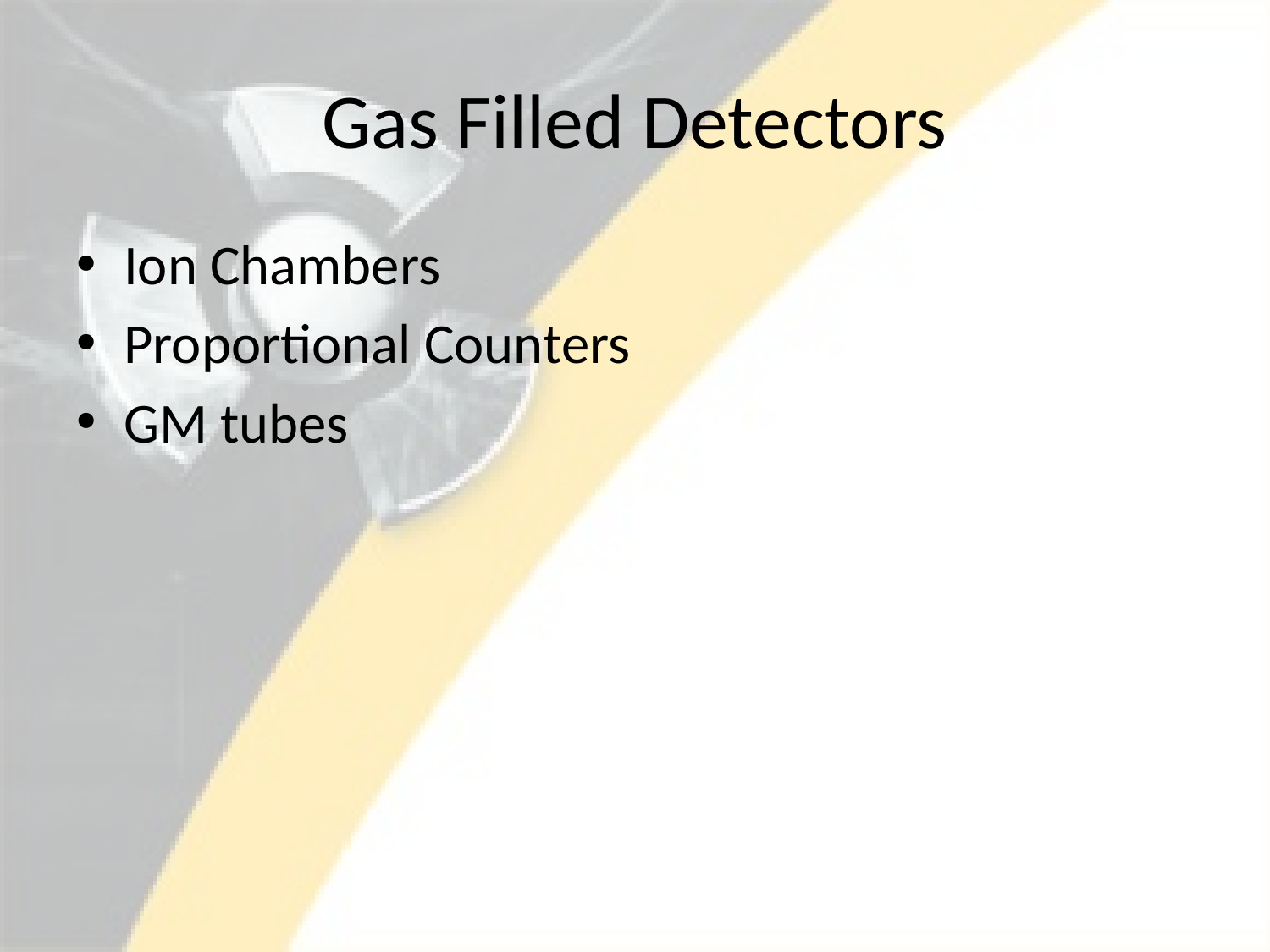

# Gas Filled Detectors
Ion Chambers
Proportional Counters
GM tubes